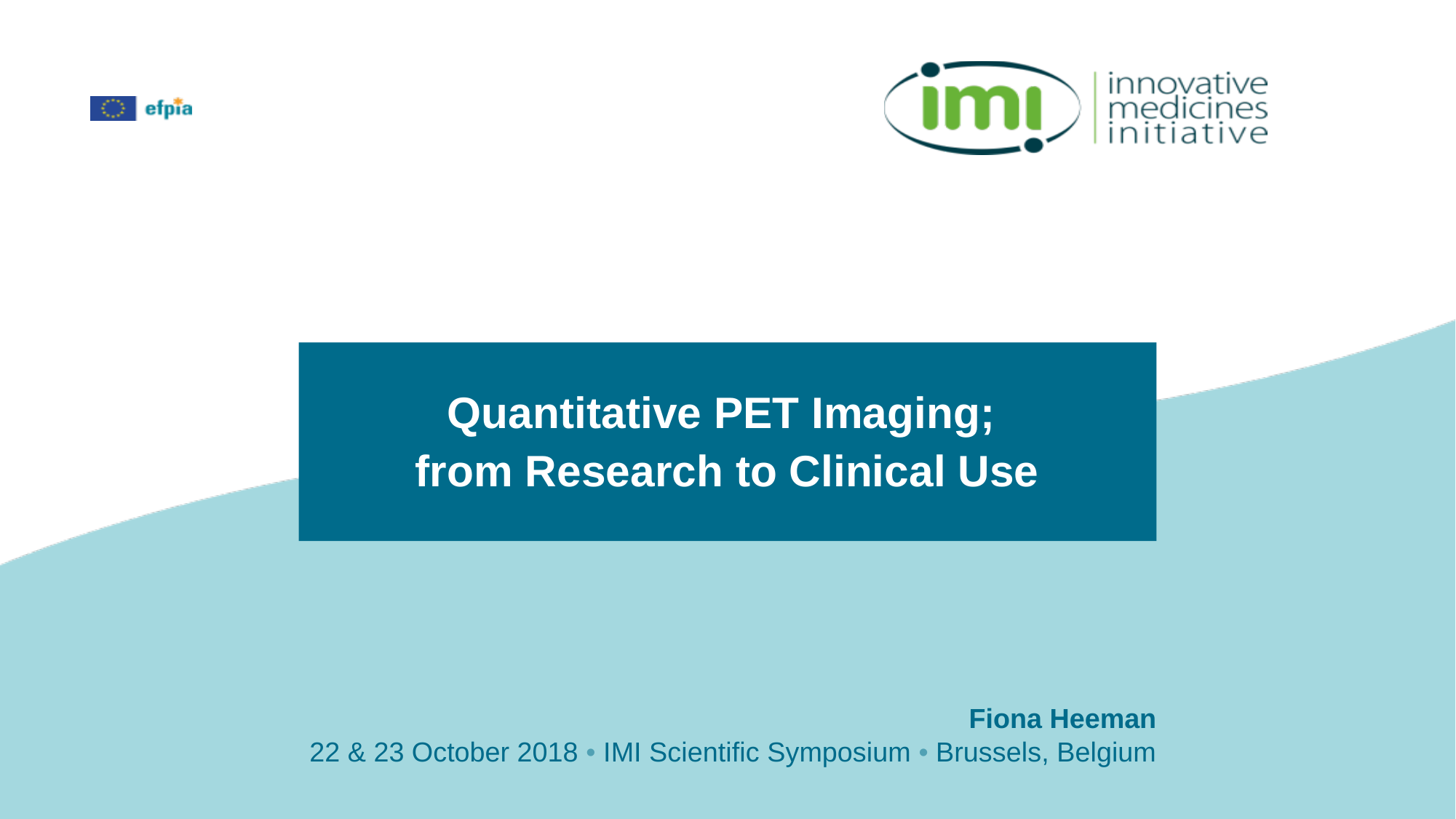

Quantitative PET Imaging;
from Research to Clinical Use
Fiona Heeman
22 & 23 October 2018 • IMI Scientific Symposium • Brussels, Belgium